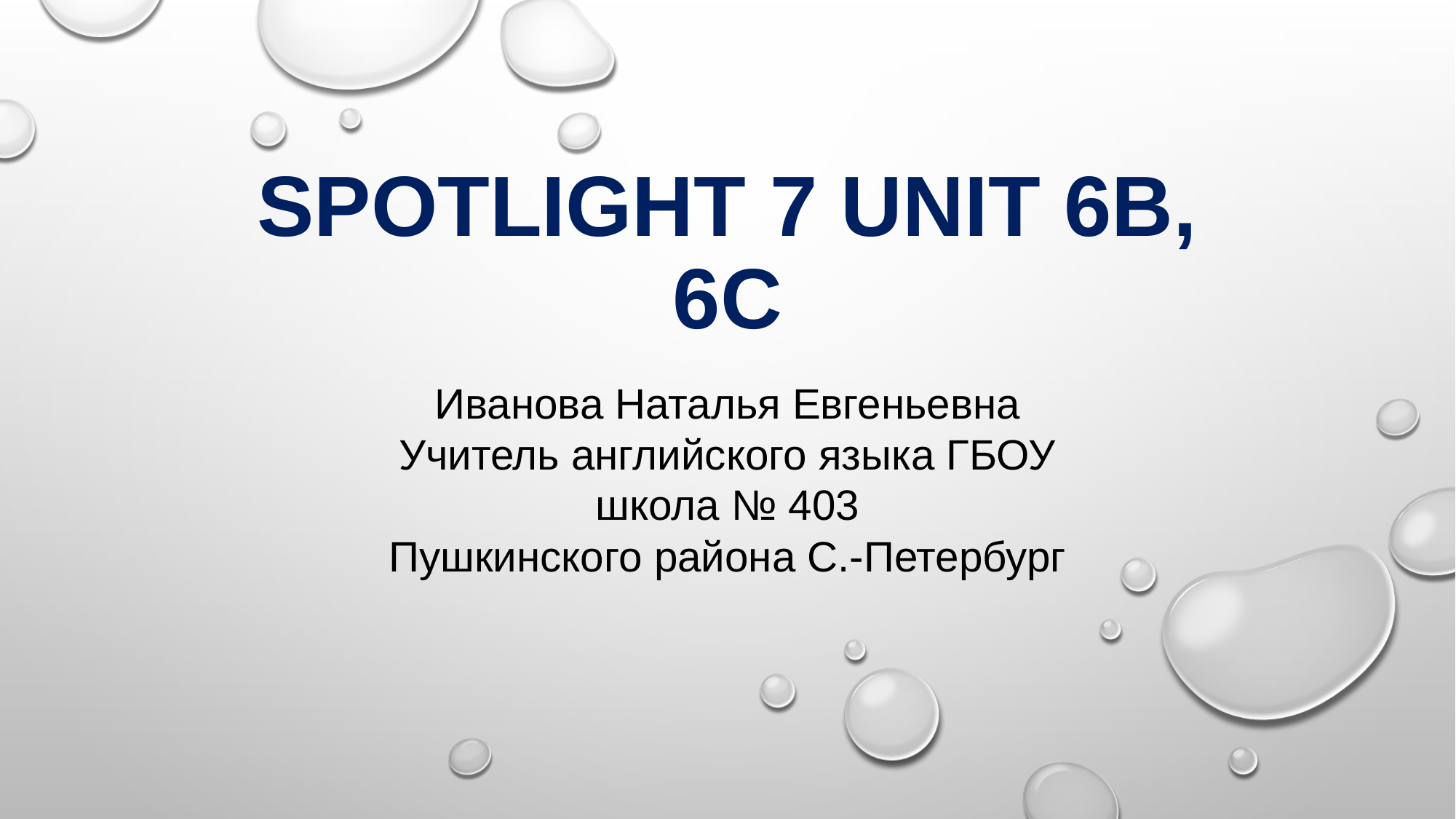

# Spotlight 7 Unit 6b, 6c
Иванова Наталья Евгеньевна
Учитель английского языка ГБОУ школа № 403
Пушкинского района С.-Петербург